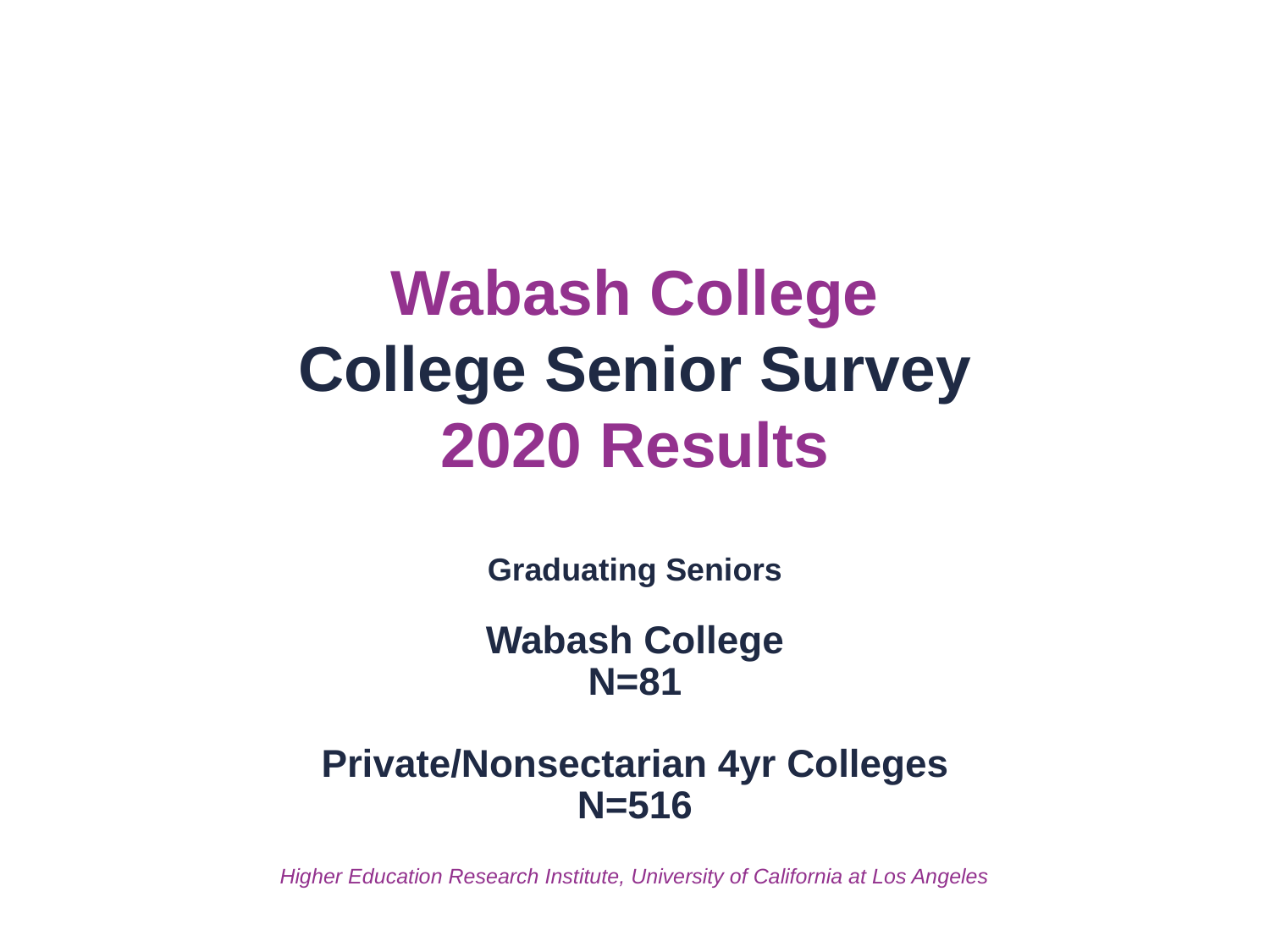

# Wabash College College Senior Survey 2020 Results
Graduating Seniors

Wabash College
N=81

Private/Nonsectarian 4yr Colleges
N=516
Higher Education Research Institute, University of California at Los Angeles